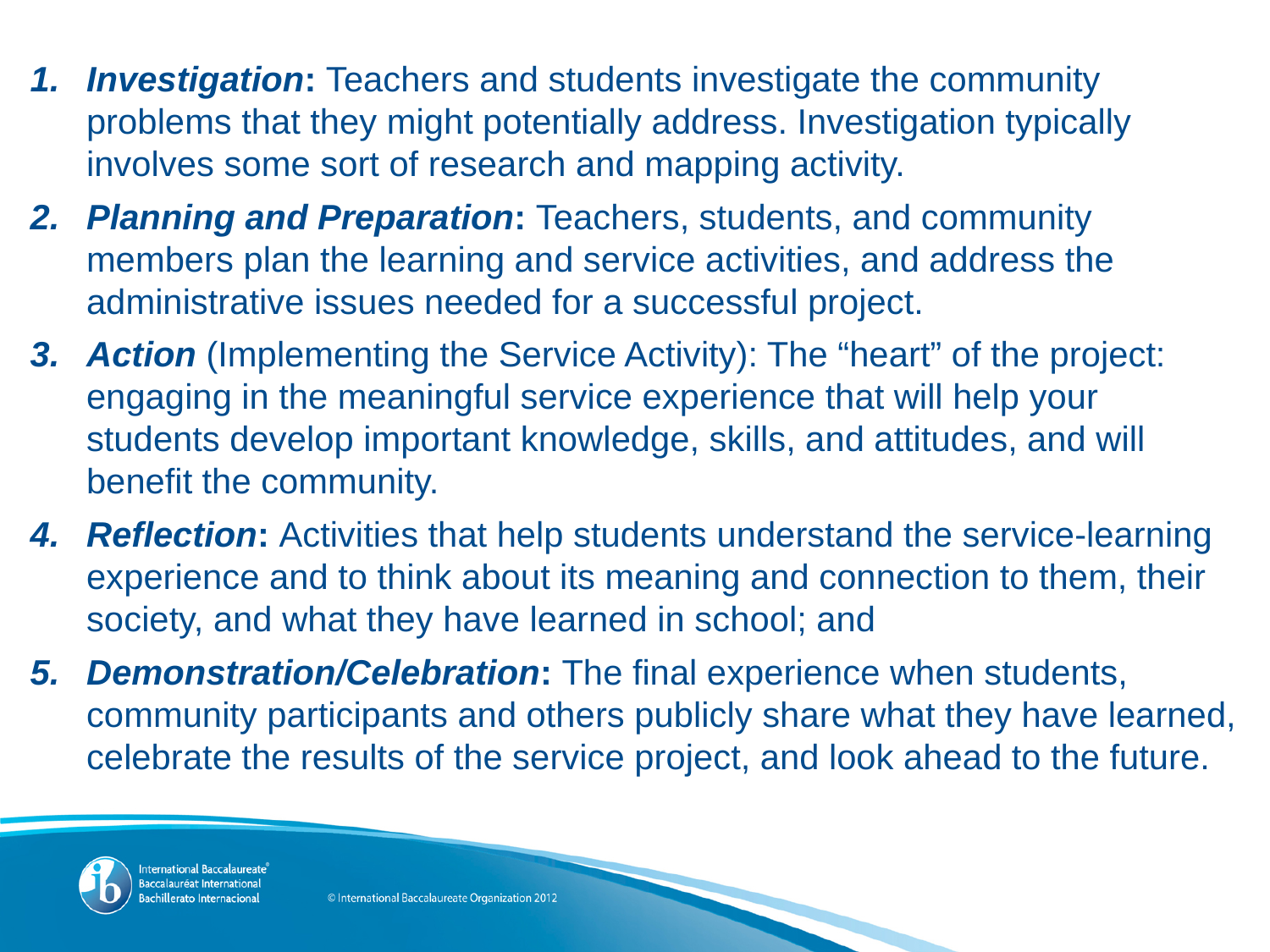

Investigation: Teachers and students investigate the community problems that they might potentially address. Investigation typically involves some sort of research and mapping activity.
Planning and Preparation: Teachers, students, and community members plan the learning and service activities, and address the administrative issues needed for a successful project.
Action (Implementing the Service Activity): The “heart” of the project: engaging in the meaningful service experience that will help your students develop important knowledge, skills, and attitudes, and will benefit the community.
Reflection: Activities that help students understand the service-learning experience and to think about its meaning and connection to them, their society, and what they have learned in school; and
Demonstration/Celebration: The final experience when students,  community participants and others publicly share what they have learned, celebrate the results of the service project, and look ahead to the future.